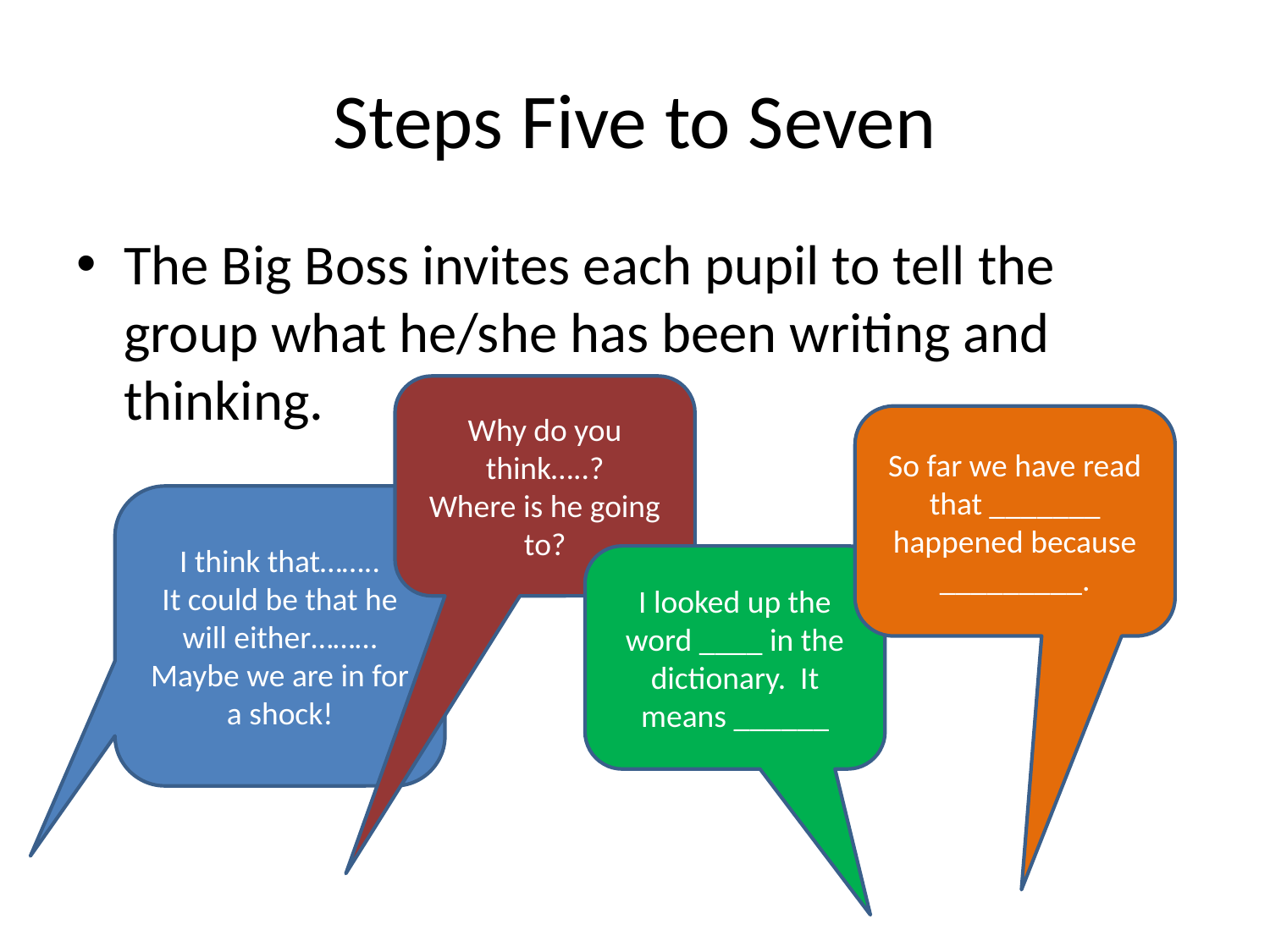

# Steps Five to Seven
The Big Boss invites each pupil to tell the group what he/she has been writing and thinking.
Why do you think…..?
Where is he going to?
So far we have read that _______ happened because _________.
I think that……..
It could be that he will either………
Maybe we are in for a shock!
I looked up the word ____ in the dictionary.  It means ______